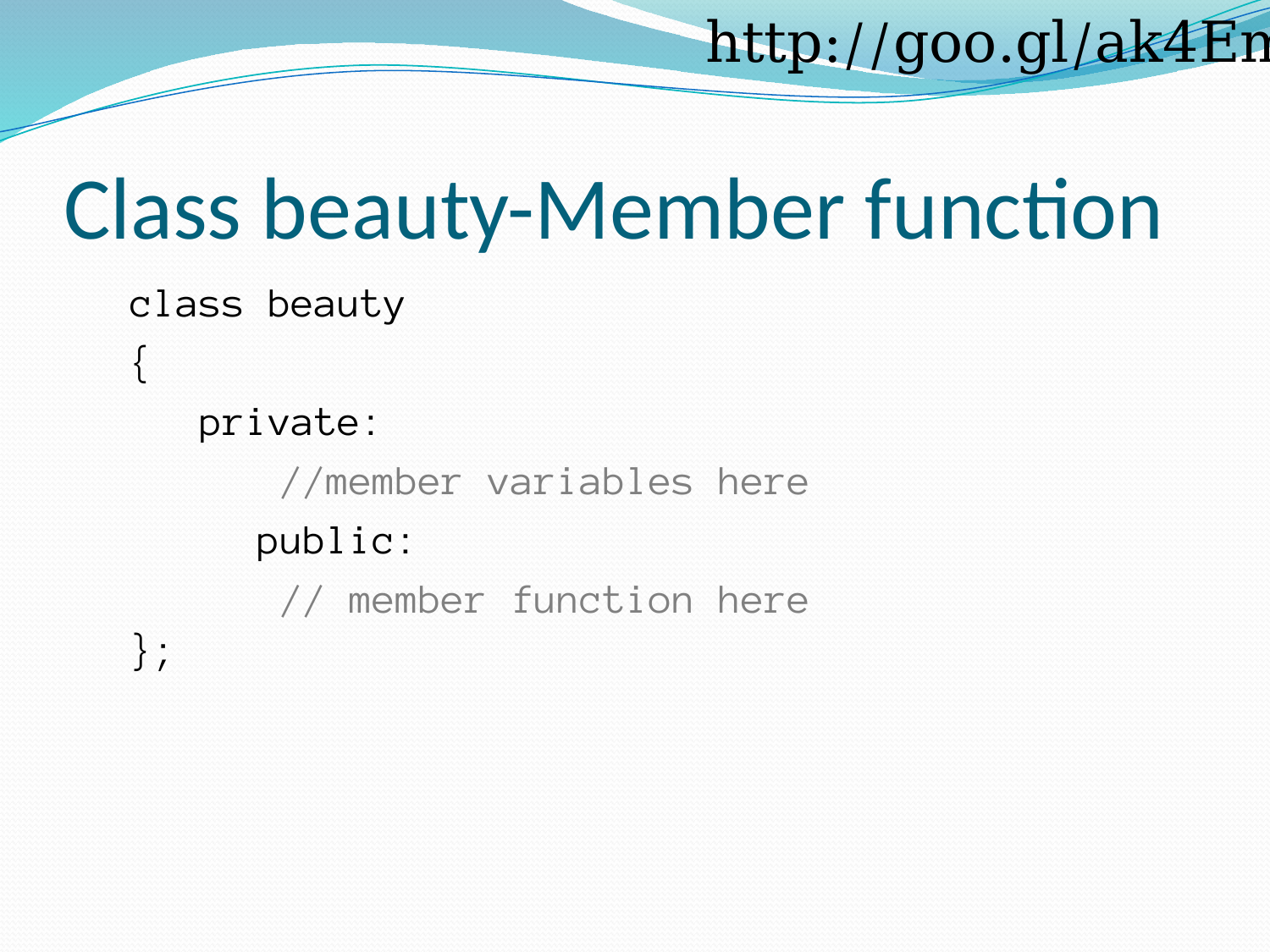

http://goo.gl/ak4Em
# Class beauty-Member function
class beauty
{
   private:
	 //member variables here
	public:
	 // member function here
};